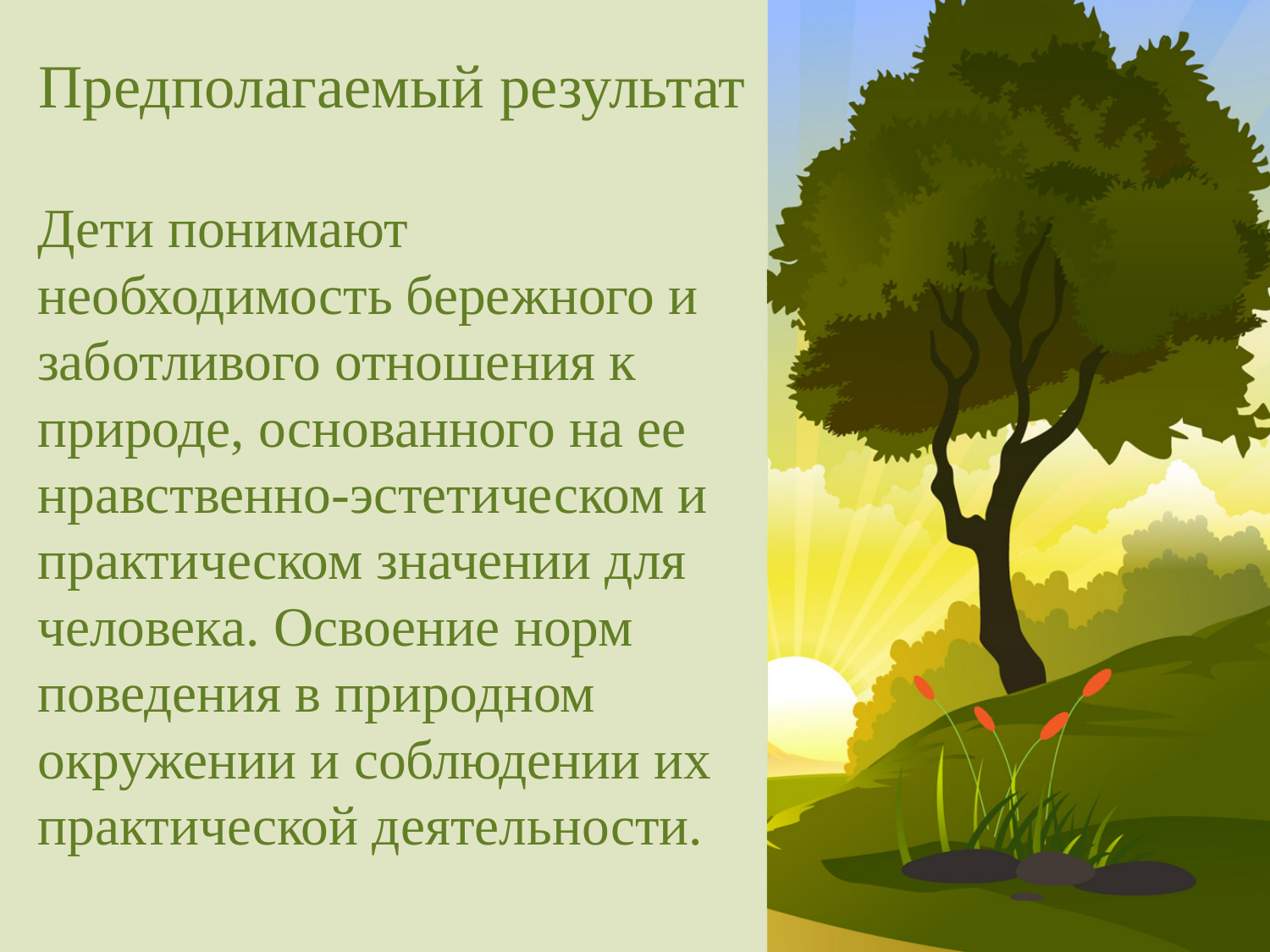

# Предполагаемый результат
Дети понимают необходимость бережного и заботливого отношения к природе, основанного на ее нравственно-эстетическом и практическом значении для человека. Освоение норм поведения в природном окружении и соблюдении их практической деятельности.